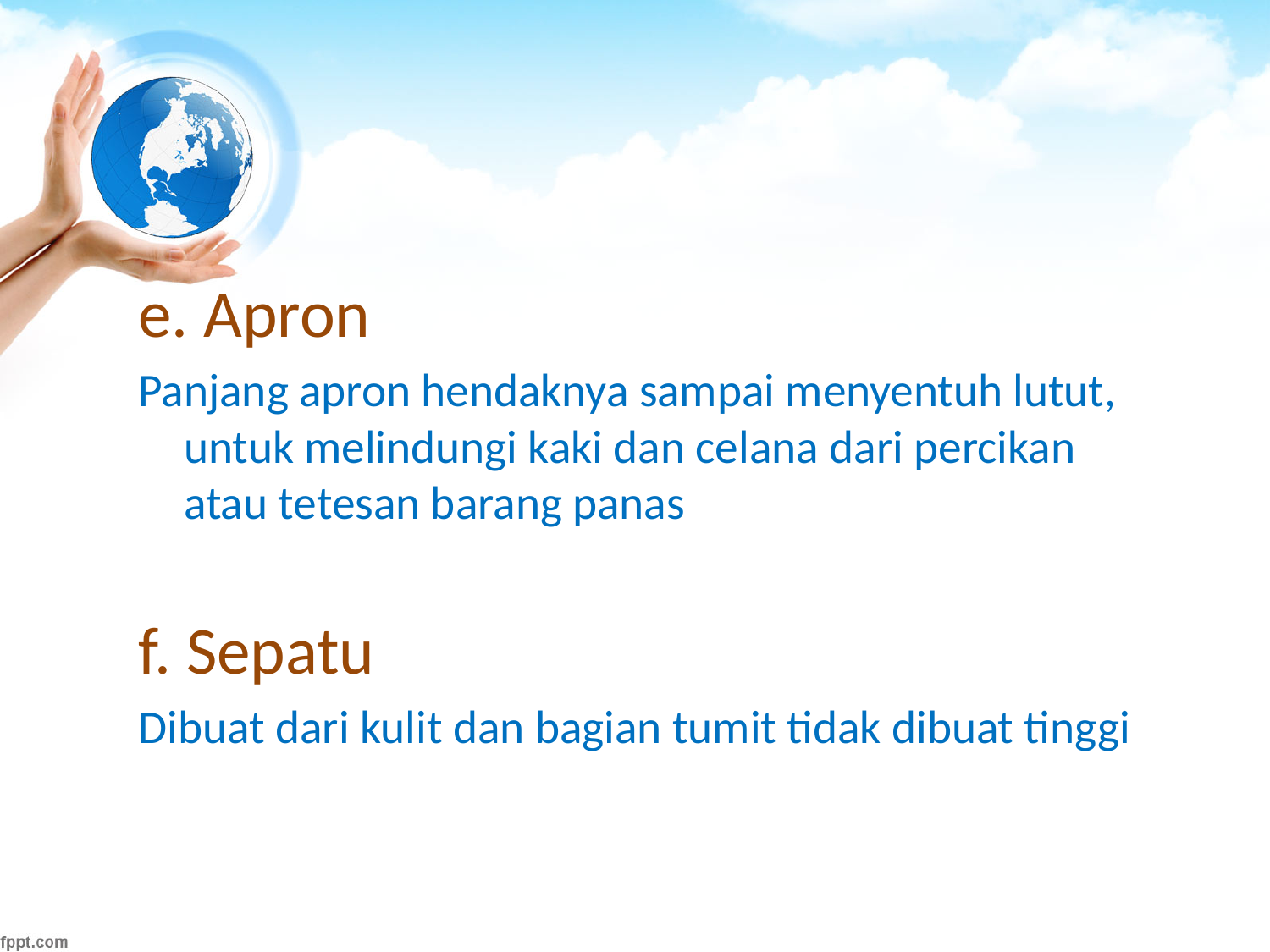

#
e. Apron
Panjang apron hendaknya sampai menyentuh lutut, untuk melindungi kaki dan celana dari percikan atau tetesan barang panas

f. Sepatu
Dibuat dari kulit dan bagian tumit tidak dibuat tinggi